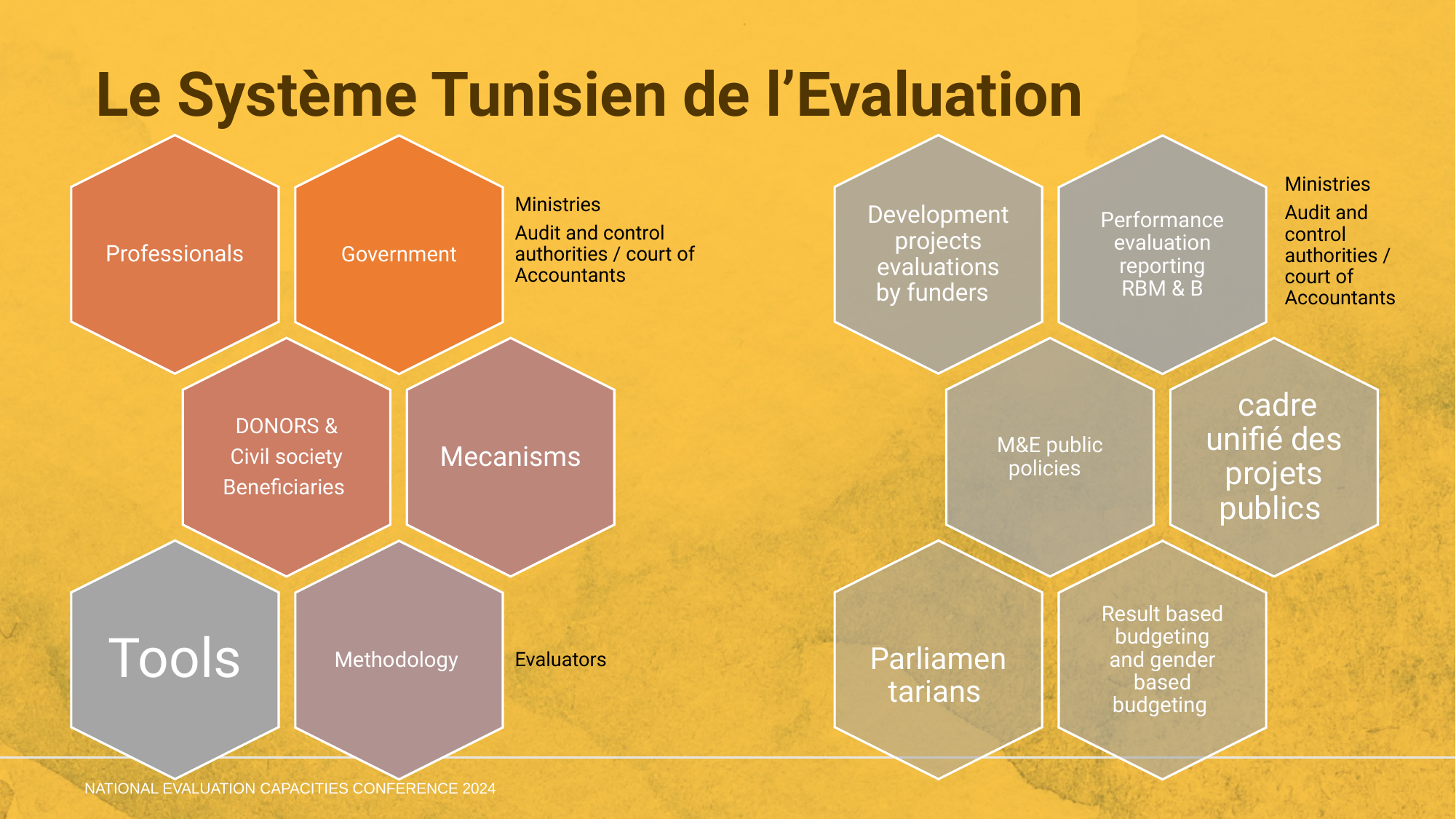

# Le Système Tunisien de l’Evaluation
Performance evaluation reporting RBM & B
Ministries
Audit and control authorities / court of Accountants

Development projects evaluations by funders
M&E public policies
 cadre unifié des projets publics
Result based budgeting and gender based budgeting
 Parliamentarians
Government
Ministries
Audit and control authorities / court of Accountants

Professionals
DONORS &
Civil society
Beneficiaries

Mecanisms
Methodology
Evaluators
Tools